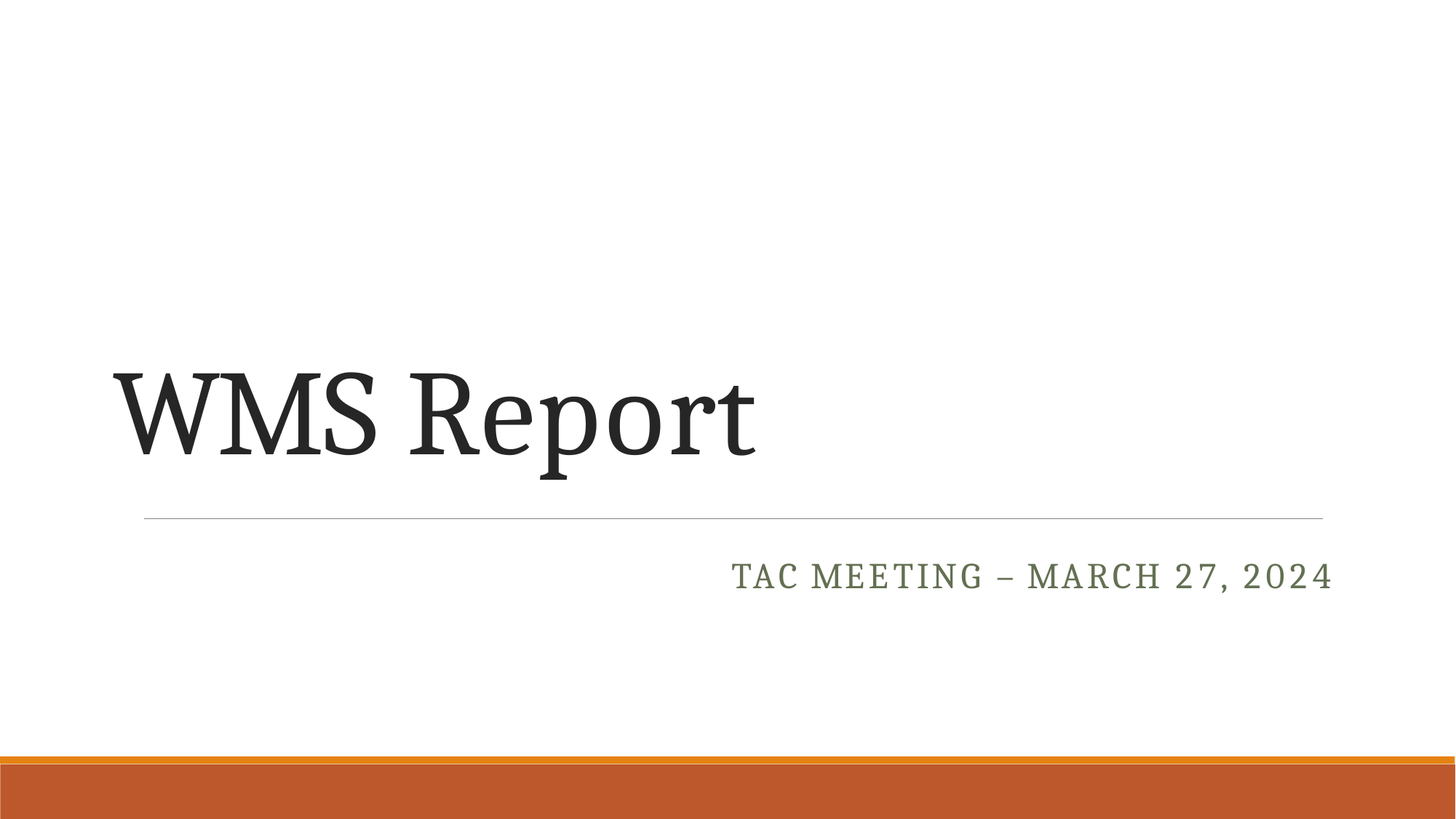

# WMS Report
TAC Meeting – March 27, 2024